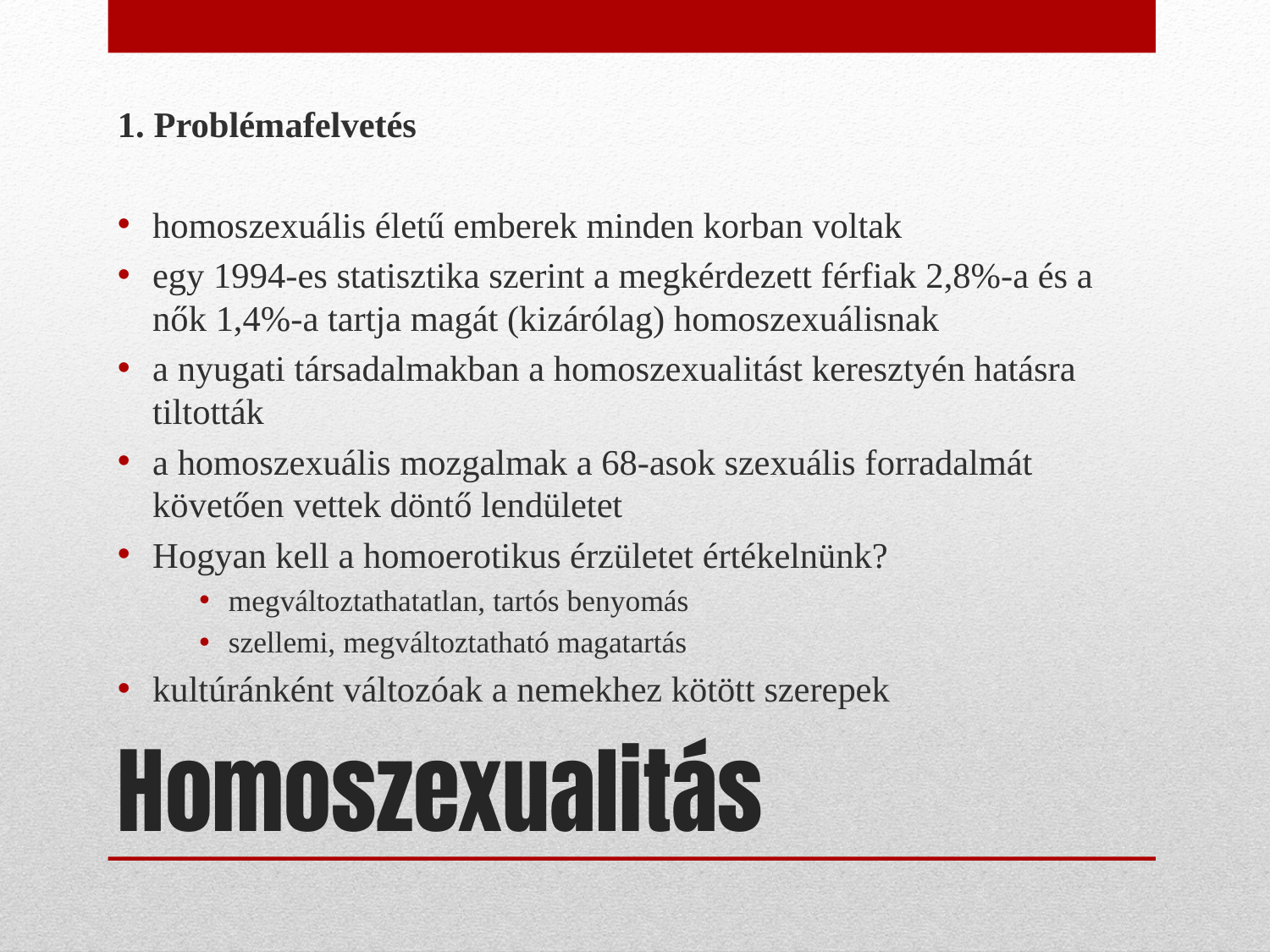

1. Problémafelvetés

homoszexuális életű emberek minden korban voltak
egy 1994-es statisztika szerint a megkérdezett férfiak 2,8%-a és a nők 1,4%-a tartja magát (kizárólag) homoszexuálisnak
a nyugati társadalmakban a homoszexualitást keresztyén hatásra tiltották
a homoszexuális mozgalmak a 68-asok szexuális forradalmát követően vettek döntő lendületet
Hogyan kell a homoerotikus érzületet értékelnünk?
megváltoztathatatlan, tartós benyomás
szellemi, megváltoztatható magatartás
kultúránként változóak a nemekhez kötött szerepek

# Homoszexualitás